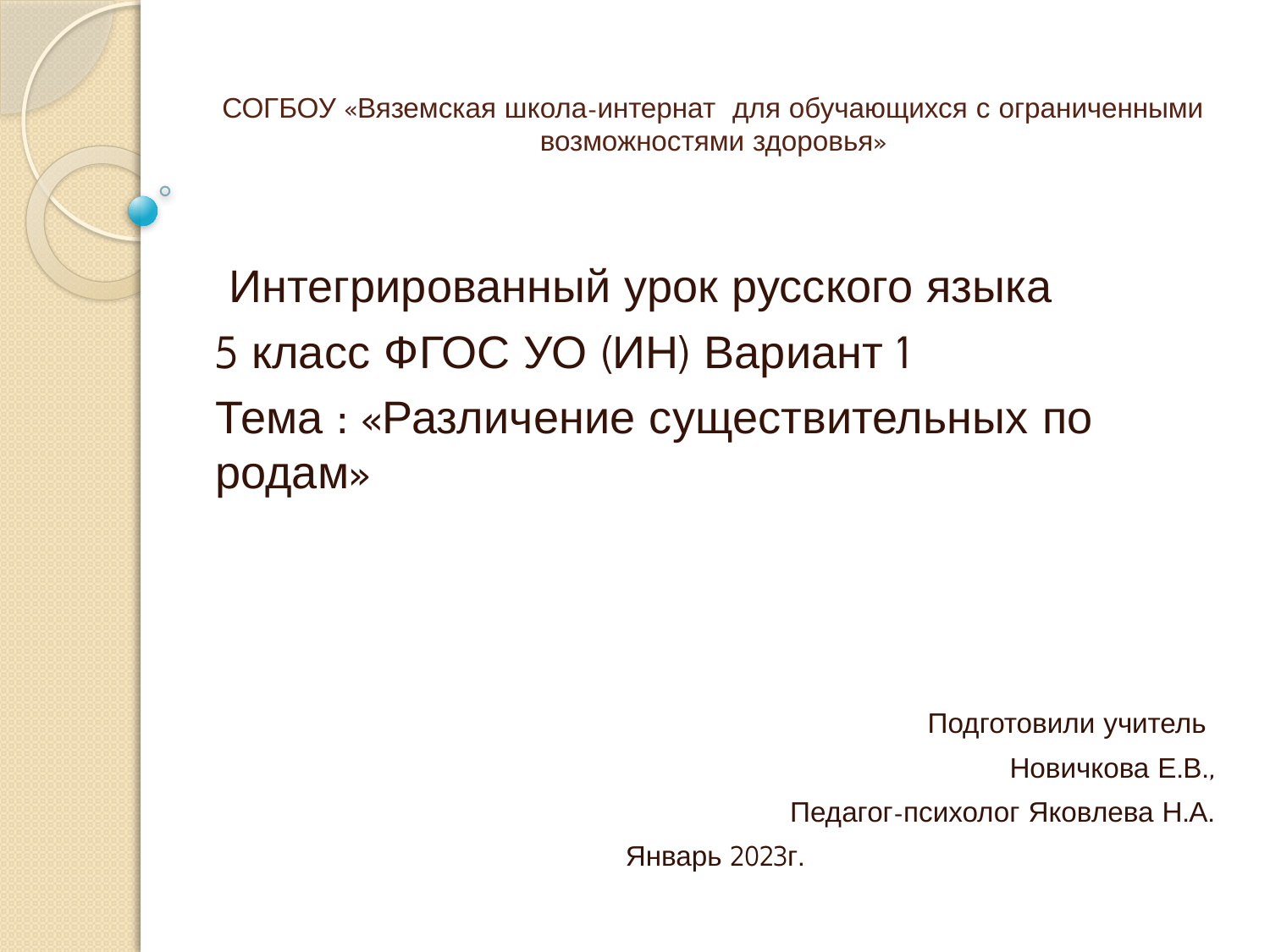

# СОГБОУ «Вяземская школа-интернат  для обучающихся с ограниченными возможностями здоровья»
 Интегрированный урок русского языка
5 класс ФГОС УО (ИН) Вариант 1
Тема : «Различение существительных по родам»

Подготовили учитель
Новичкова Е.В.,
Педагог-психолог Яковлева Н.А.
Январь 2023г.